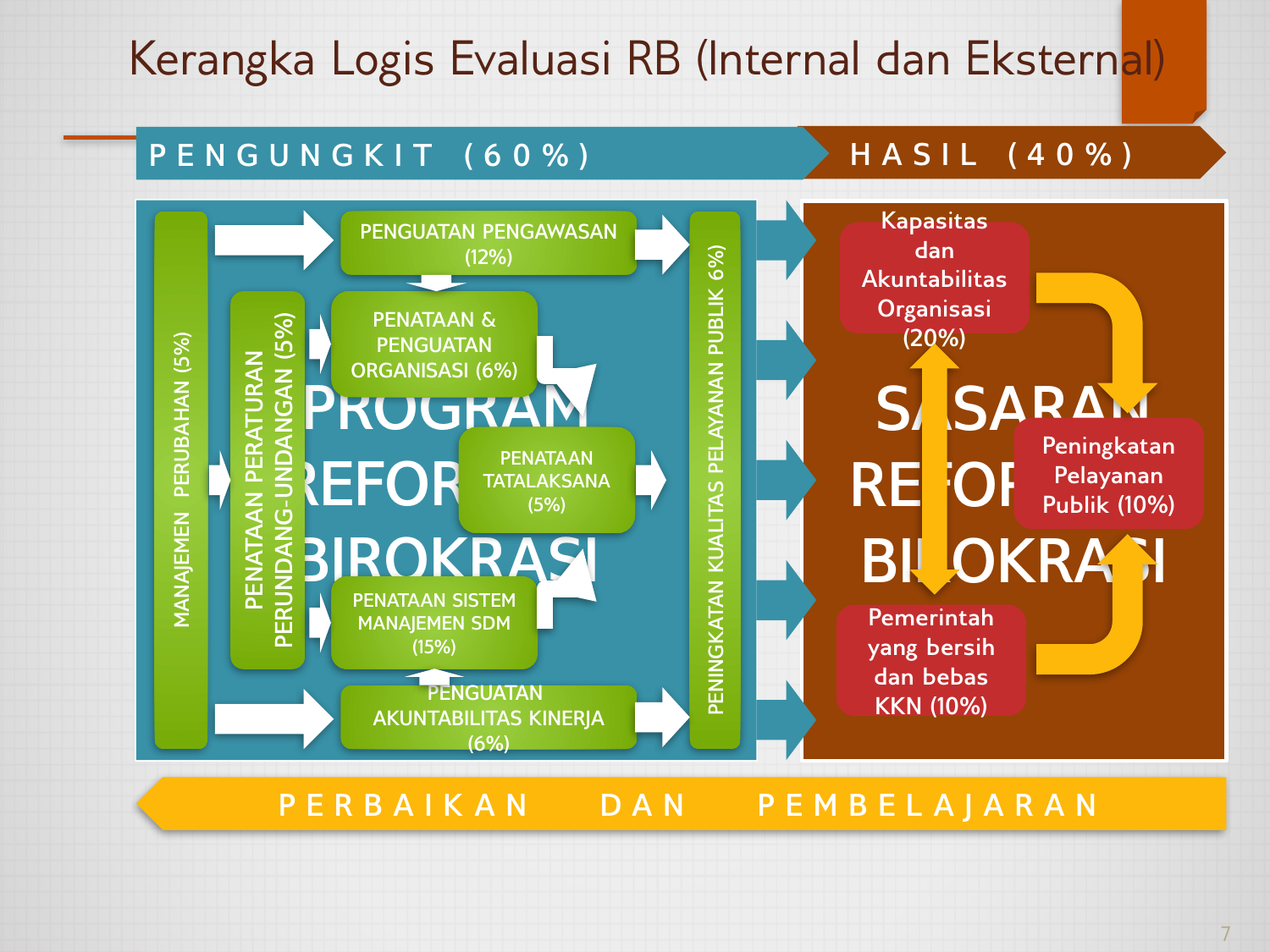

# Kerangka Logis Evaluasi RB (Internal dan Eksternal)
HASIL (40%)
PENGUNGKIT (60%)

PROGRAM REFORMASI BIROKRASI

SASARAN REFORMASI BIROKRASI

PENGUATAN PENGAWASAN (12%)

PENATAAN & PENGUATAN ORGANISASI (6%)

PENATAAN TATALAKSANA (5%)
PENATAAN PERATURAN PERUNDANG-UNDANGAN (5%)

MANAJEMEN  PERUBAHAN (5%)
PENINGKATAN KUALITAS PELAYANAN PUBLIK 6%)
PENATAAN SISTEM MANAJEMEN SDM (15%)

PENGUATAN
AKUNTABILITAS KINERJA (6%)

Kapasitas dan Akuntabilitas Organisasi (20%)

Peningkatan Pelayanan Publik (10%)

Pemerintah yang bersih dan bebas KKN (10%)

PERBAIKAN   DAN   PEMBELAJARAN

7